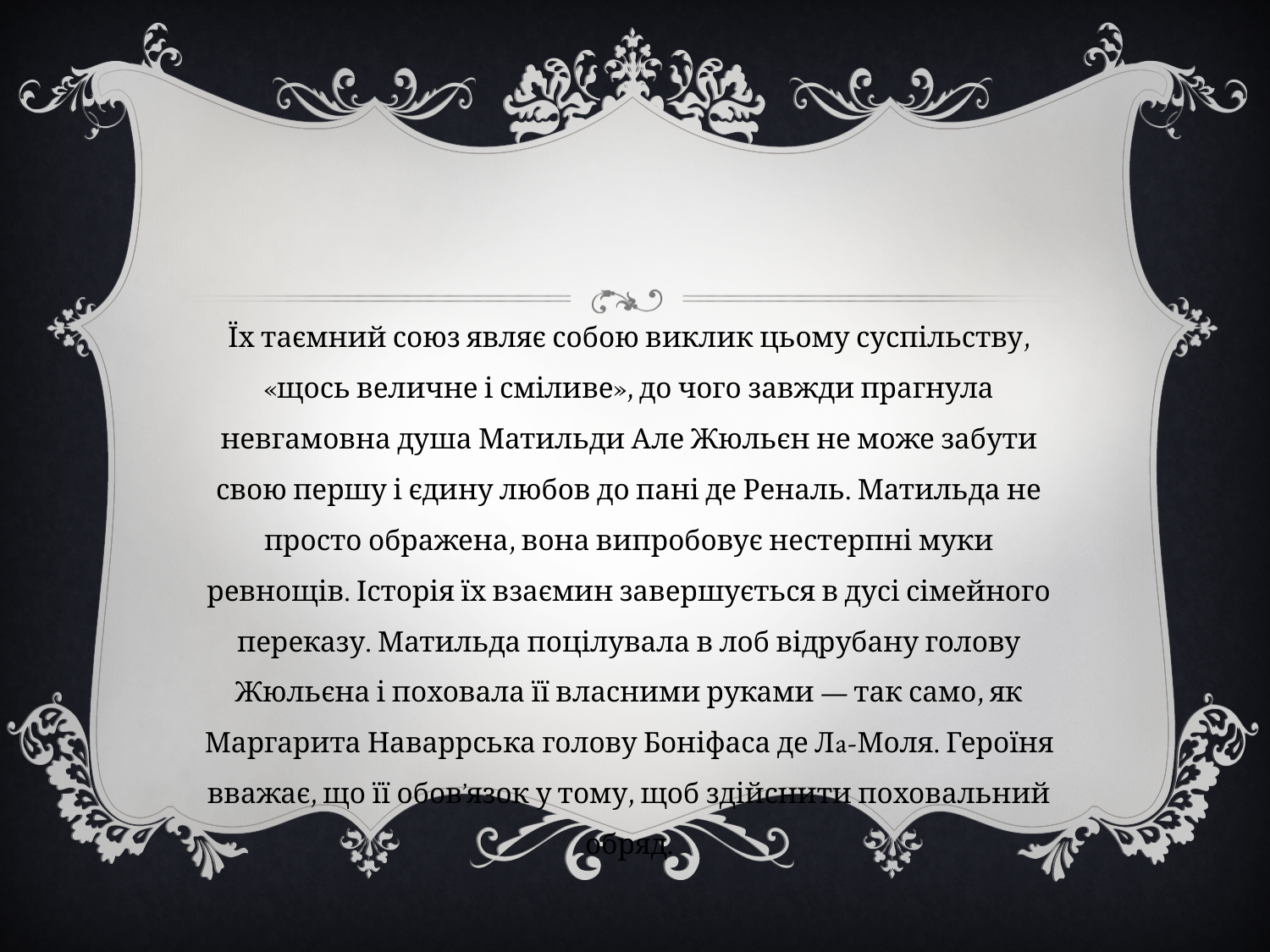

#
Їх таємний союз являє собою виклик цьому суспільству, «щось величне і сміливе», до чого завжди прагнула невгамовна душа Матильди Але Жюльєн не може забути свою першу і єдину любов до пані де Реналь. Матильда не просто ображена, вона випробовує нестерпні муки ревнощів. Історія їх взаємин завершується в дусі сімейного переказу. Матильда поцілувала в лоб відрубану голову Жюльєна і поховала її власними руками — так само, як Маргарита Наваррська голову Боніфаса де Лa-Моля. Героїня вважає, що її обов’язок у тому, щоб здійснити поховальний обряд.